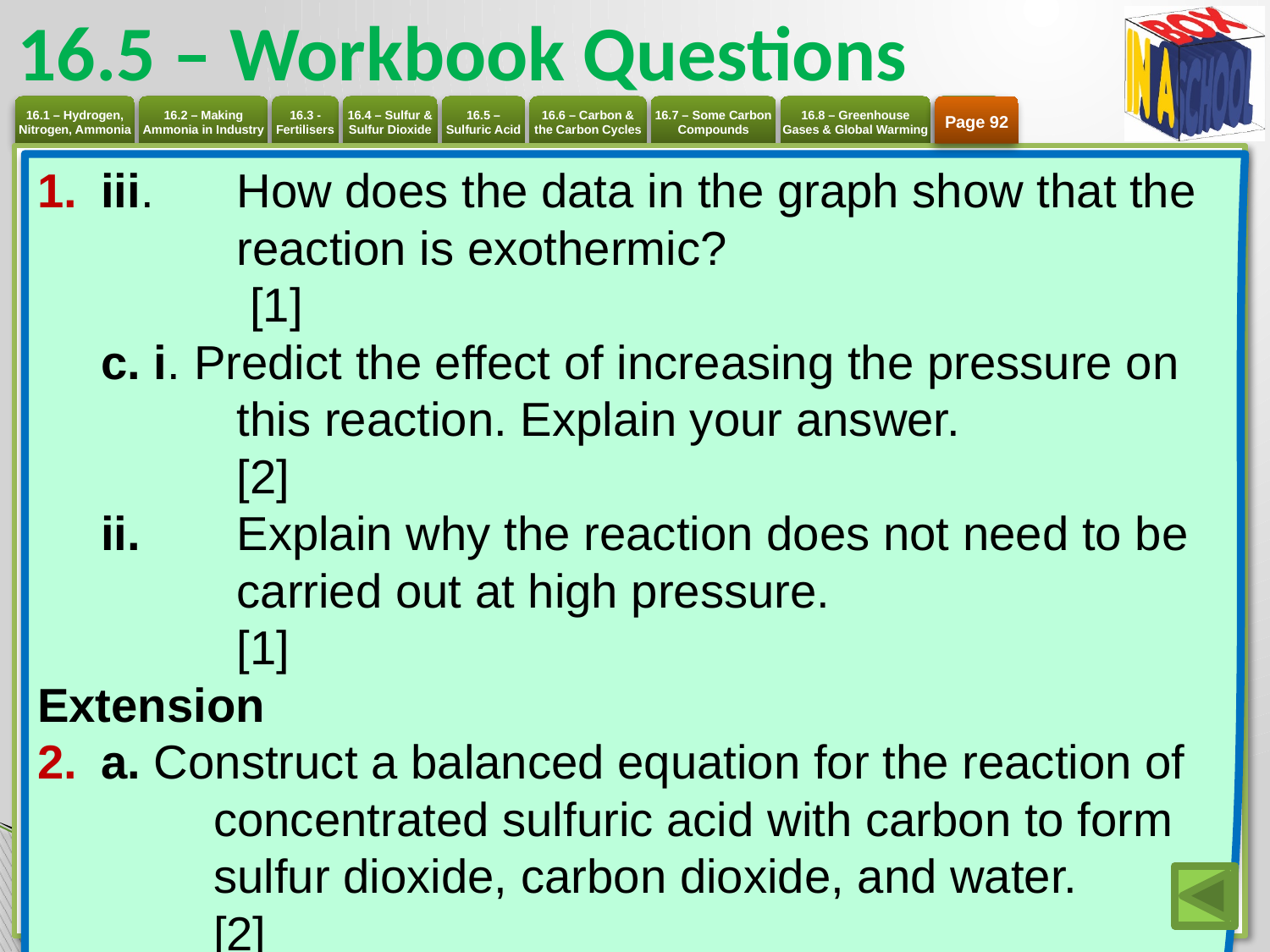

# 16.5 – Workbook Questions
Page 92
iii. 	How does the data in the graph show that the 	reaction is exothermic?	 [1]
c. i. Predict the effect of increasing the pressure on 	this reaction. Explain your answer. 	[2]
ii. 	Explain why the reaction does not need to be 	carried out at high pressure.	[1]
Extension
a. Construct a balanced equation for the reaction of 	concentrated sulfuric acid with carbon to form 	sulfur dioxide, carbon dioxide, and water.	[2]
b. Construct a balanced equation for the oxidation of 	hydrogen sulfide by concentrated sulfuric acid to 	form sulfur dioxide, sulfur, and water.             [2]